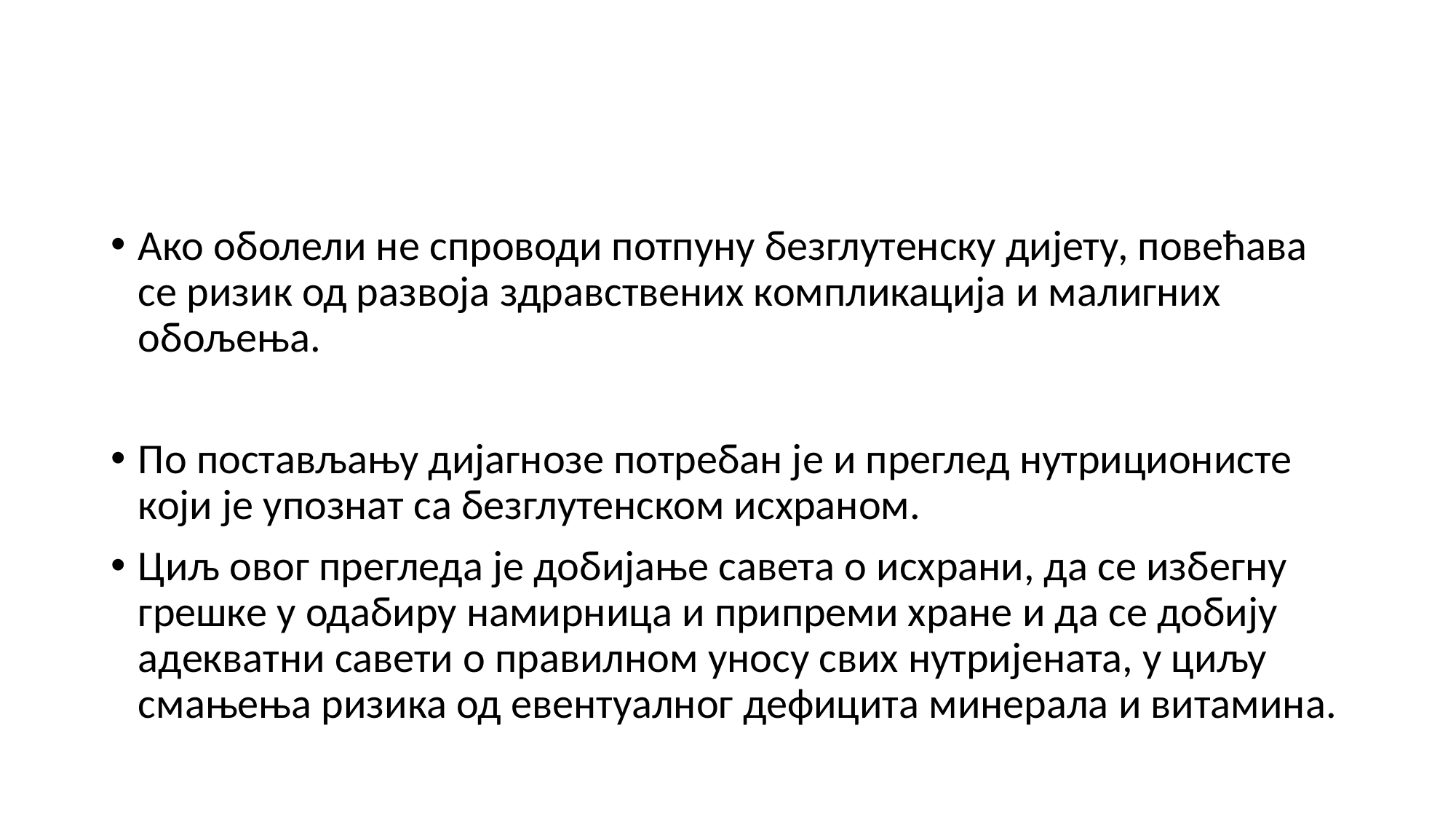

#
Ако оболели не спроводи потпуну безглутенску дијету, повећава се ризик од развоја здравствених компликација и малигних обољења.

По постављању дијагнозе потребан је и преглед нутриционисте који је упознат са безглутенском исхраном.
Циљ овог прегледа је добијање савета о исхрани, да се избегну грешке у одабиру намирница и припреми хране и да се добију адекватни савети о правилном уносу свих нутријената, у циљу смањења ризика од евентуалног дефицита минерала и витамина.